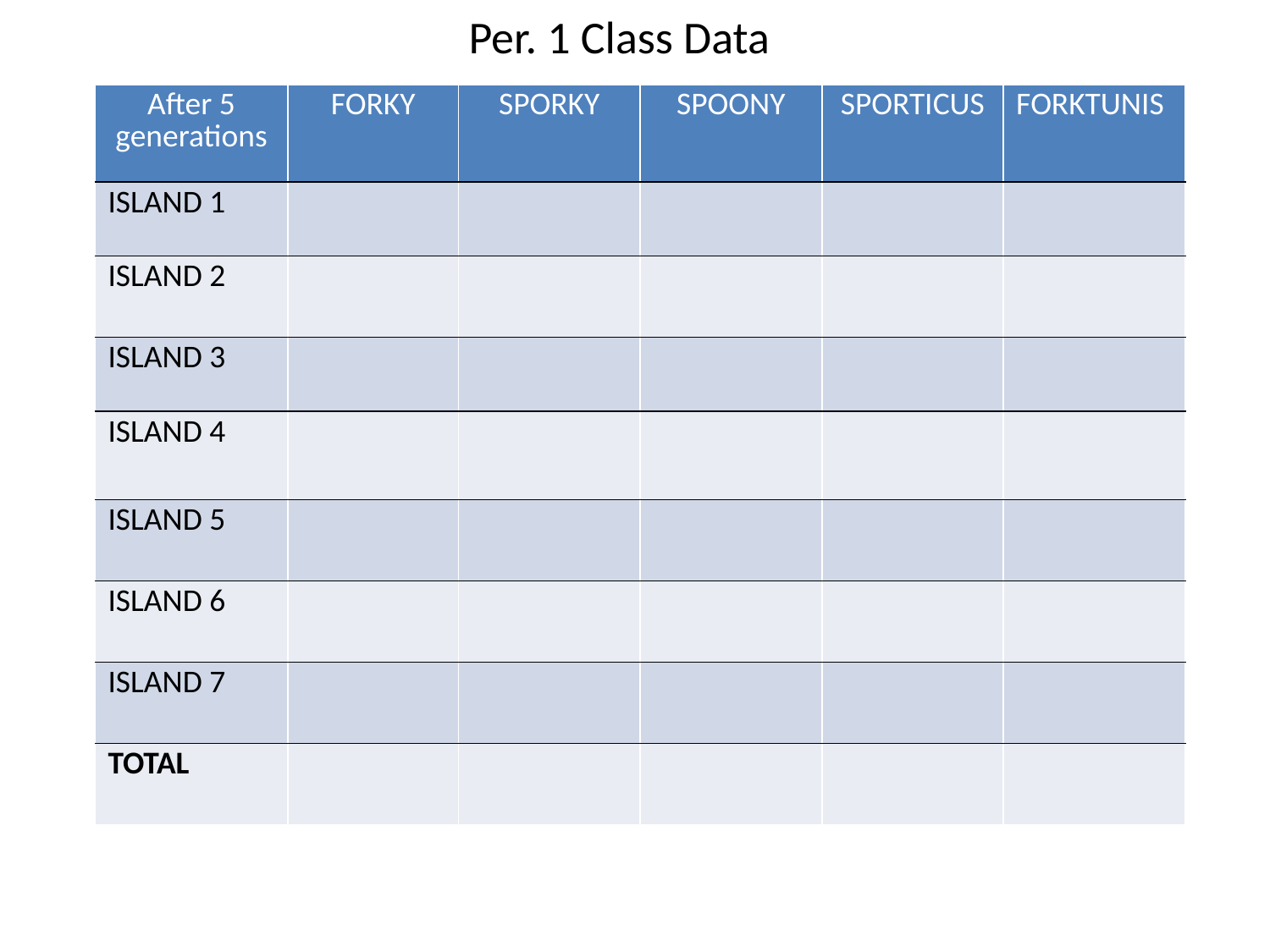

# Per. 1 Class Data
| After 5 generations | FORKY | SPORKY | SPOONY | SPORTICUS | FORKTUNIS |
| --- | --- | --- | --- | --- | --- |
| ISLAND 1 |  |  |  |  |  |
| ISLAND 2 |  |  |  |  |  |
| ISLAND 3 |  |  |  |  |  |
| ISLAND 4 |  |  |  |  |  |
| ISLAND 5 |  |  |  |  |  |
| ISLAND 6 |  |  |  |  |  |
| ISLAND 7 |  |  |  |  |  |
| TOTAL |  |  |  |  |  |